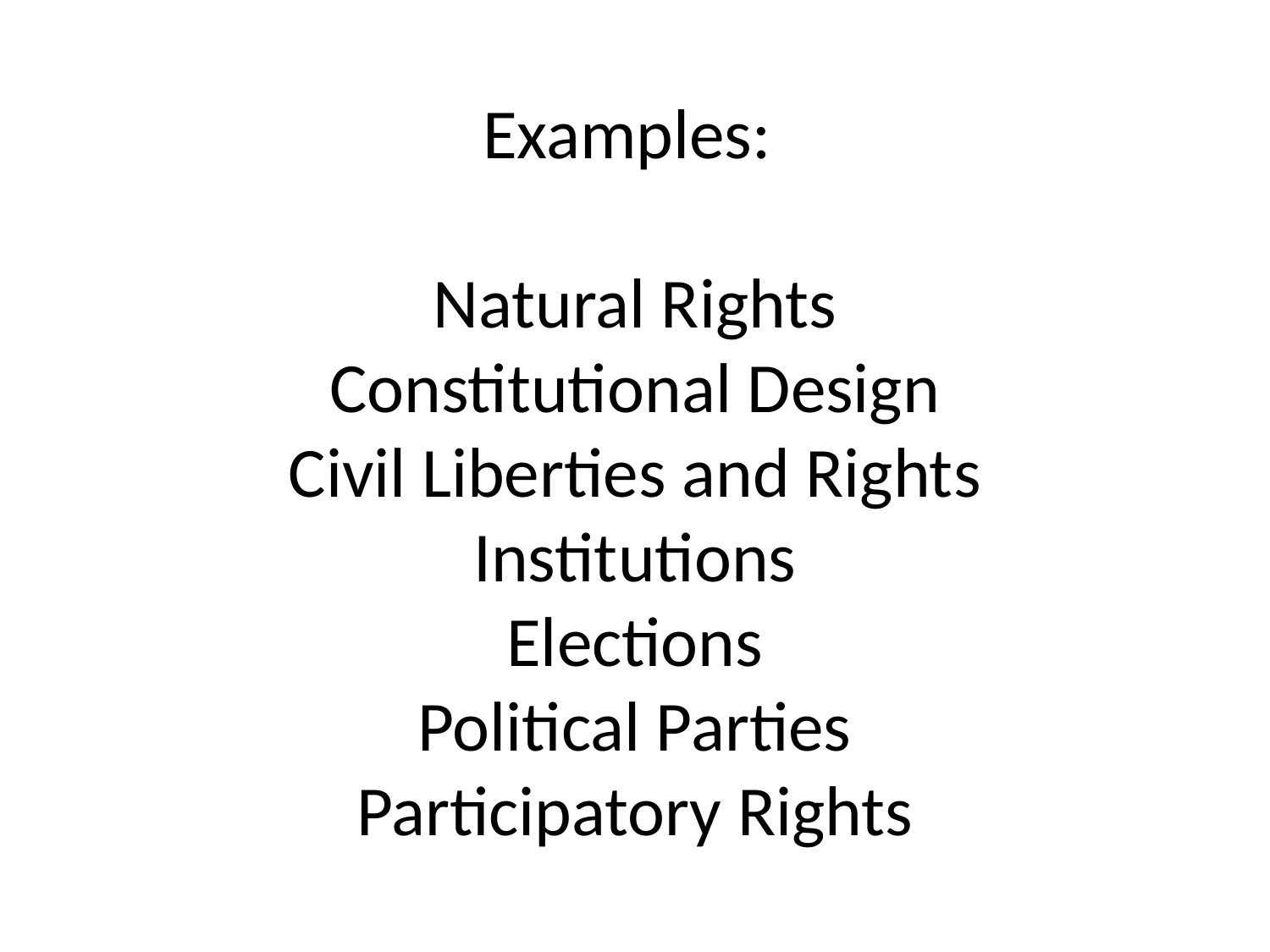

# Examples: Natural Rights Constitutional Design Civil Liberties and Rights Institutions Elections Political Parties Participatory Rights